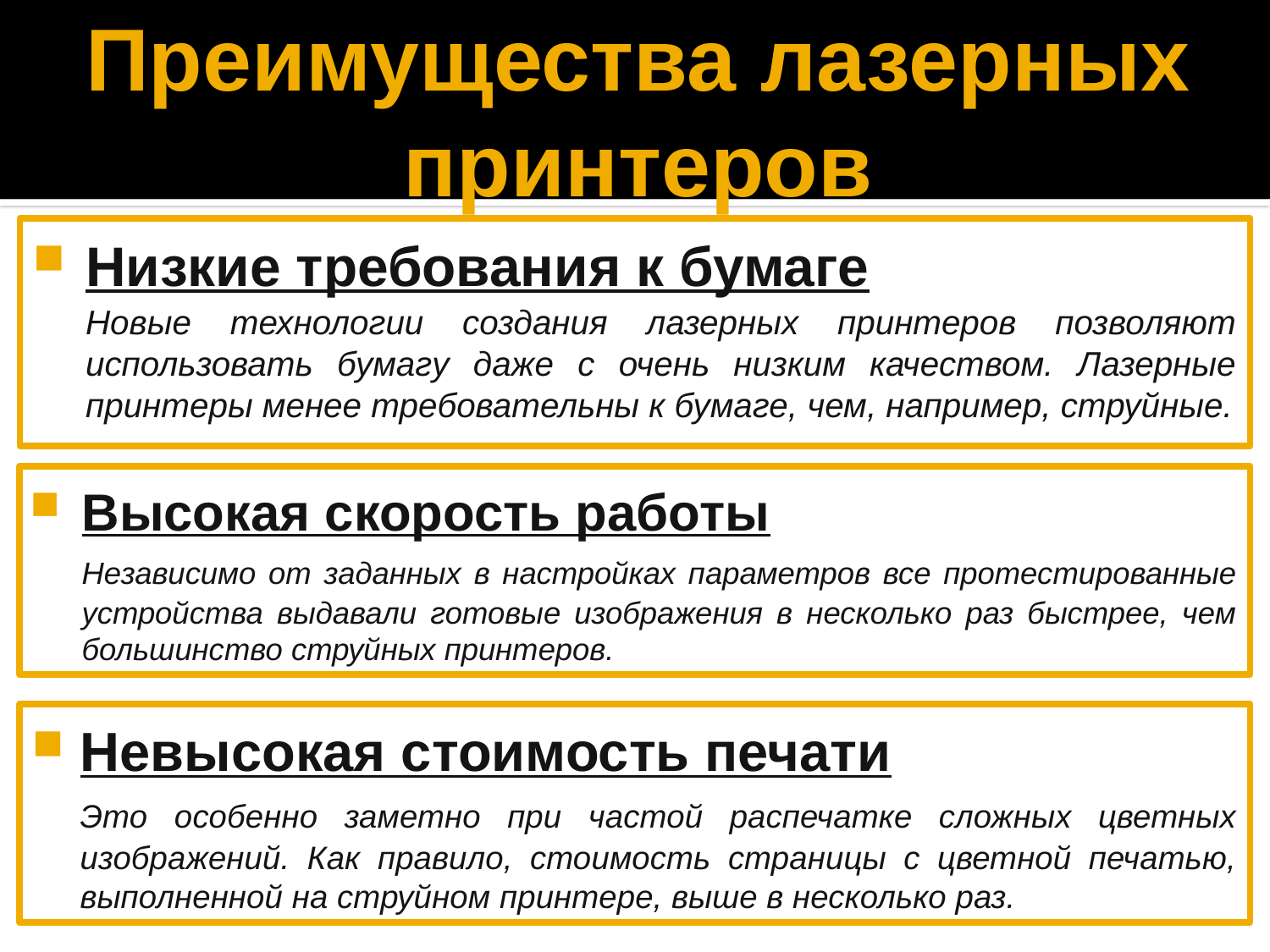

# Преимущества лазерных принтеров
Низкие требования к бумаге
	Новые технологии создания лазерных принтеров позволяют использовать бумагу даже с очень низким качеством. Лазерные принтеры менее требовательны к бумаге, чем, например, струйные.
Высокая скорость работы
	Независимо от заданных в настройках параметров все протестированные устройства выдавали готовые изображения в несколько раз быстрее, чем большинство струйных принтеров.
Невысокая стоимость печати
	Это особенно заметно при частой распечатке сложных цветных изображений. Как правило, стоимость страницы с цветной печатью, выполненной на струйном принтере, выше в несколько раз.